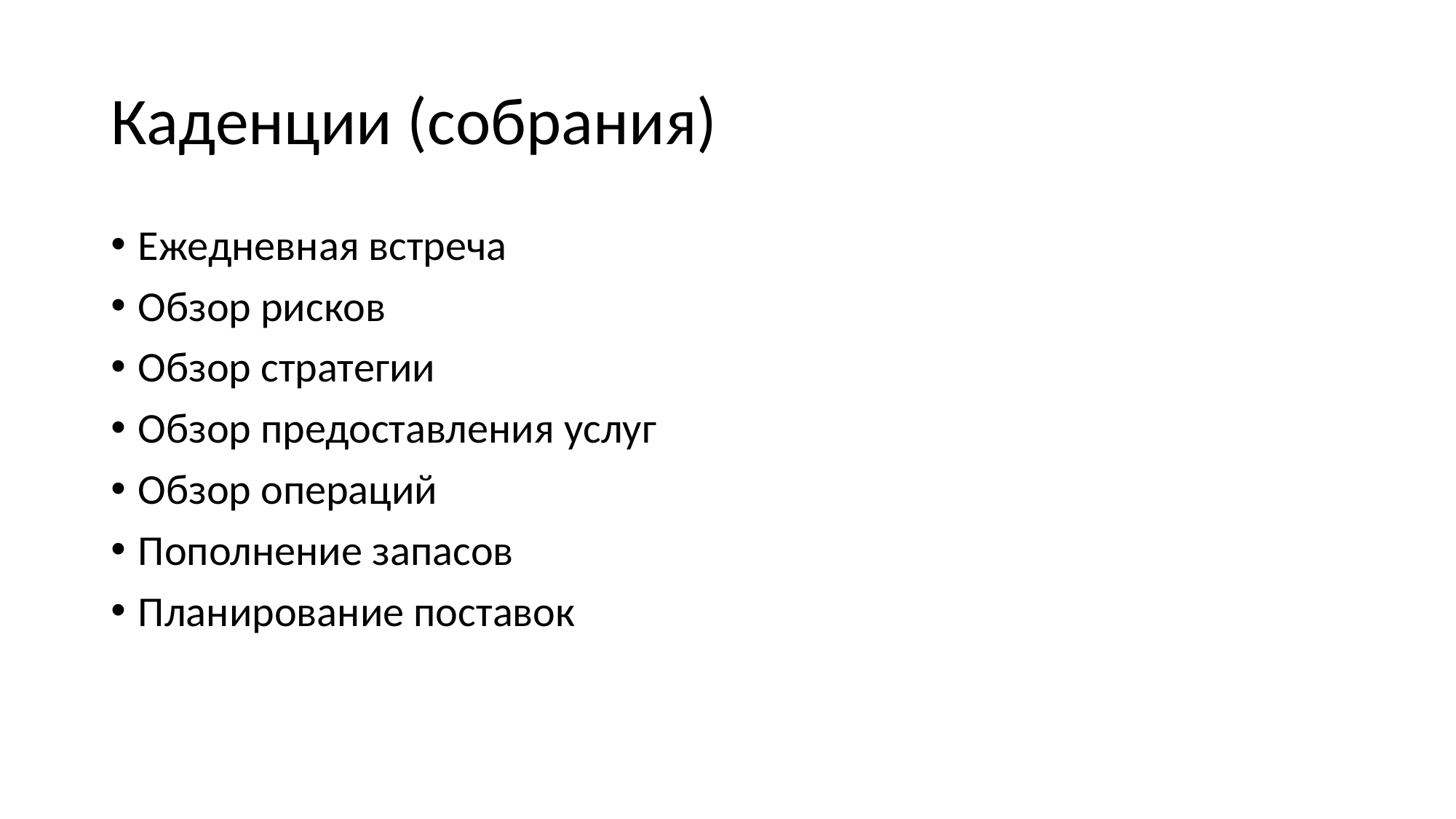

# Каденции (собрания)
Ежедневная встреча
Обзор рисков
Обзор стратегии
Обзор предоставления услуг
Обзор операций
Пополнение запасов
Планирование поставок